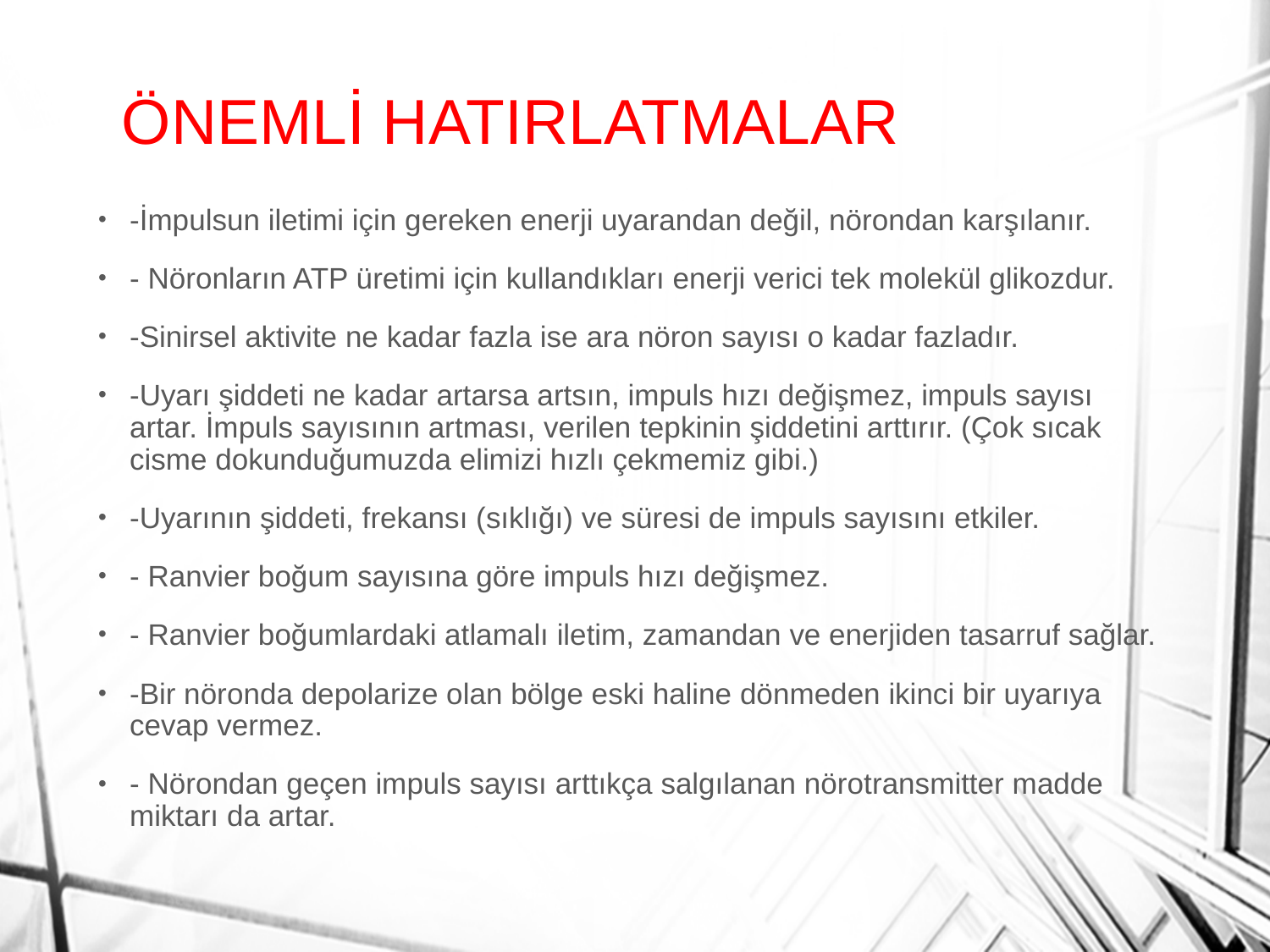

# ÖNEMLİ HATIRLATMALAR
-İmpulsun iletimi için gereken enerji uyarandan değil, nörondan karşılanır.
- Nöronların ATP üretimi için kullandıkları enerji verici tek molekül glikozdur.
-Sinirsel aktivite ne kadar fazla ise ara nöron sayısı o kadar fazladır.
-Uyarı şiddeti ne kadar artarsa artsın, impuls hızı değişmez, impuls sayısı artar. İmpuls sayısının artması, verilen tepkinin şiddetini arttırır. (Çok sıcak cisme dokunduğumuzda elimizi hızlı çekmemiz gibi.)
-Uyarının şiddeti, frekansı (sıklığı) ve süresi de impuls sayısını etkiler.
- Ranvier boğum sayısına göre impuls hızı değişmez.
- Ranvier boğumlardaki atlamalı iletim, zamandan ve enerjiden tasarruf sağlar.
-Bir nöronda depolarize olan bölge eski haline dönmeden ikinci bir uyarıya cevap vermez.
- Nörondan geçen impuls sayısı arttıkça salgılanan nörotransmitter madde miktarı da artar.